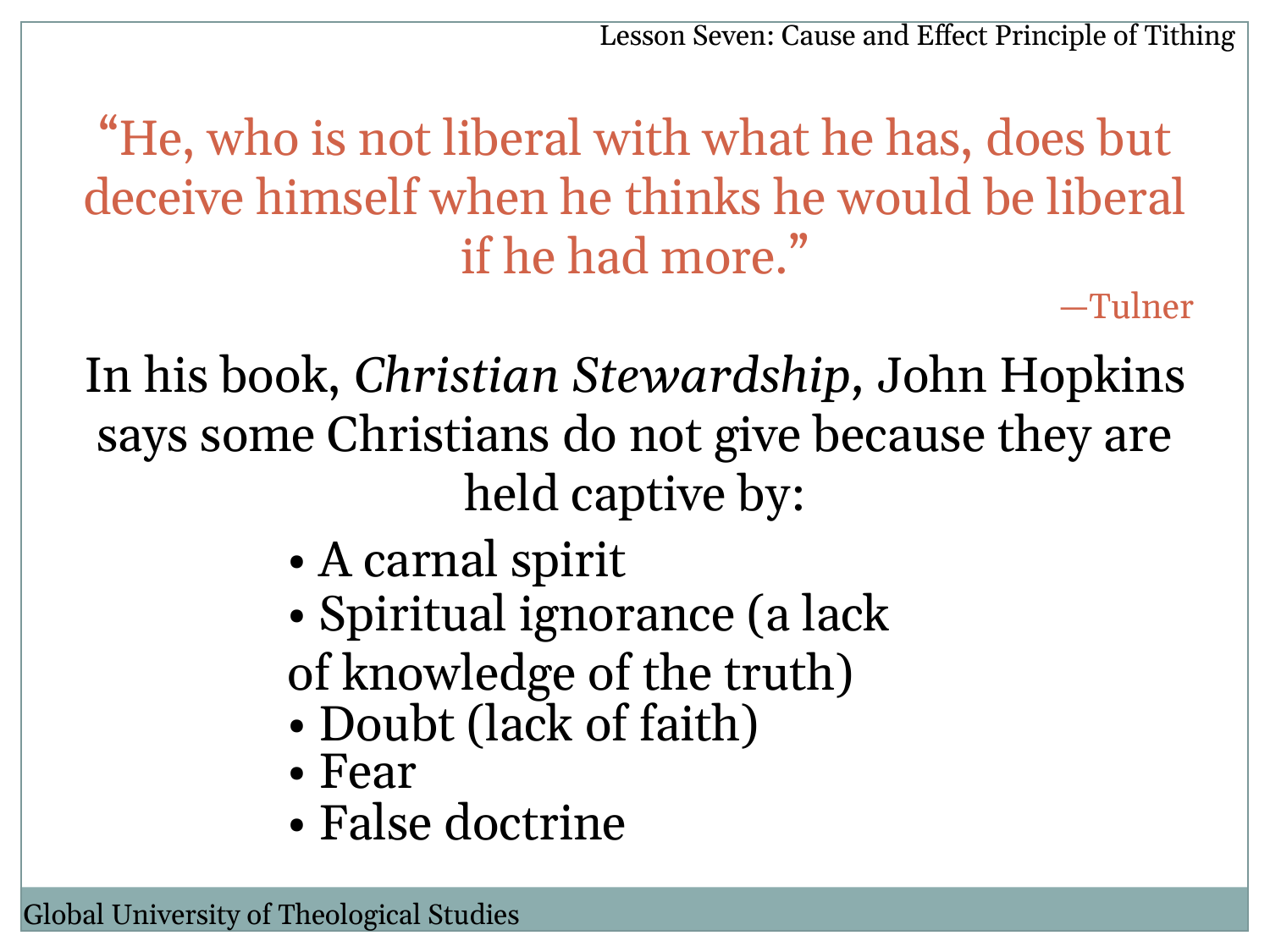

Lesson Seven: Cause and Effect Principle of Tithing
“He, who is not liberal with what he has, does but deceive himself when he thinks he would be liberal if he had more.”
—Tulner
In his book, Christian Stewardship, John Hopkins says some Christians do not give because they are held captive by:
• A carnal spirit
• Spiritual ignorance (a lack of knowledge of the truth)
• Doubt (lack of faith)
• Fear
• False doctrine
Global University of Theological Studies